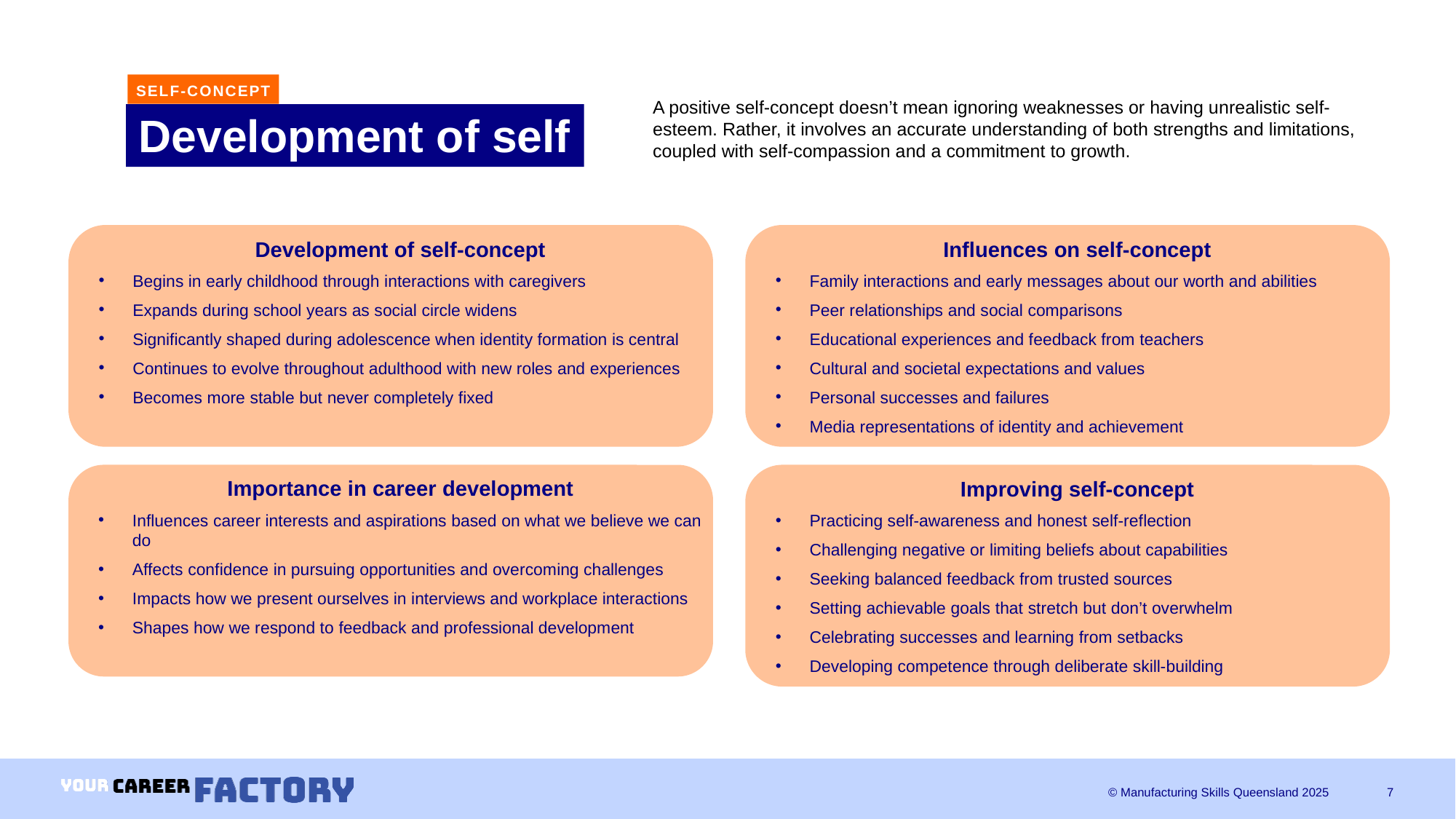

SELF-CONCEPT
A positive self-concept doesn’t mean ignoring weaknesses or having unrealistic self-esteem. Rather, it involves an accurate understanding of both strengths and limitations, coupled with self-compassion and a commitment to growth.
# Development of self
Development of self-concept
Begins in early childhood through interactions with caregivers
Expands during school years as social circle widens
Significantly shaped during adolescence when identity formation is central
Continues to evolve throughout adulthood with new roles and experiences
Becomes more stable but never completely fixed

Influences on self-concept
Family interactions and early messages about our worth and abilities
Peer relationships and social comparisons
Educational experiences and feedback from teachers
Cultural and societal expectations and values
Personal successes and failures
Media representations of identity and achievement
Importance in career development
Influences career interests and aspirations based on what we believe we can do
Affects confidence in pursuing opportunities and overcoming challenges
Impacts how we present ourselves in interviews and workplace interactions
Shapes how we respond to feedback and professional development

Improving self-concept
Practicing self-awareness and honest self-reflection
Challenging negative or limiting beliefs about capabilities
Seeking balanced feedback from trusted sources
Setting achievable goals that stretch but don’t overwhelm
Celebrating successes and learning from setbacks
Developing competence through deliberate skill-building